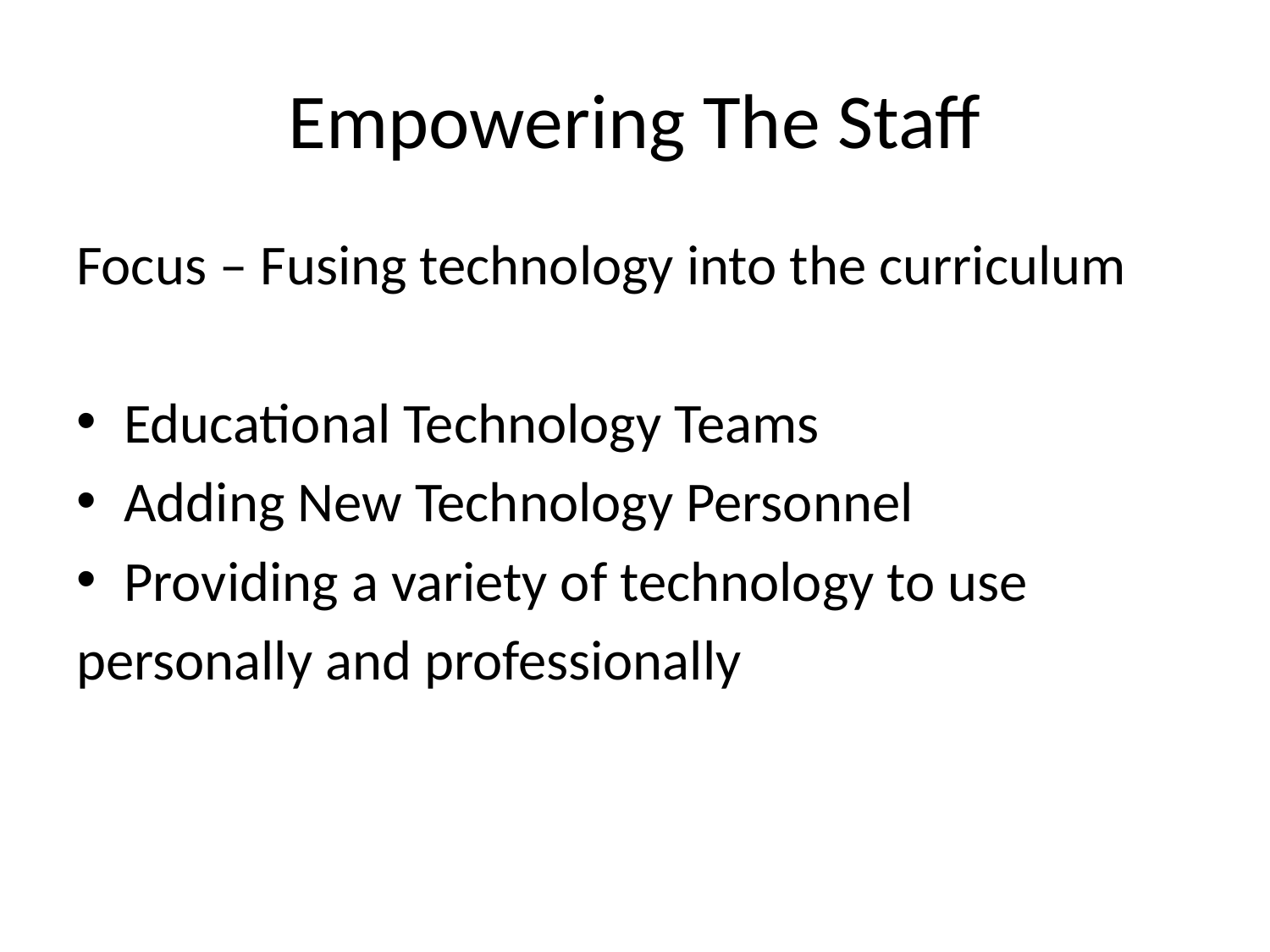

# Empowering The Staff
Focus – Fusing technology into the curriculum

Educational Technology Teams
Adding New Technology Personnel
Providing a variety of technology to use
personally and professionally